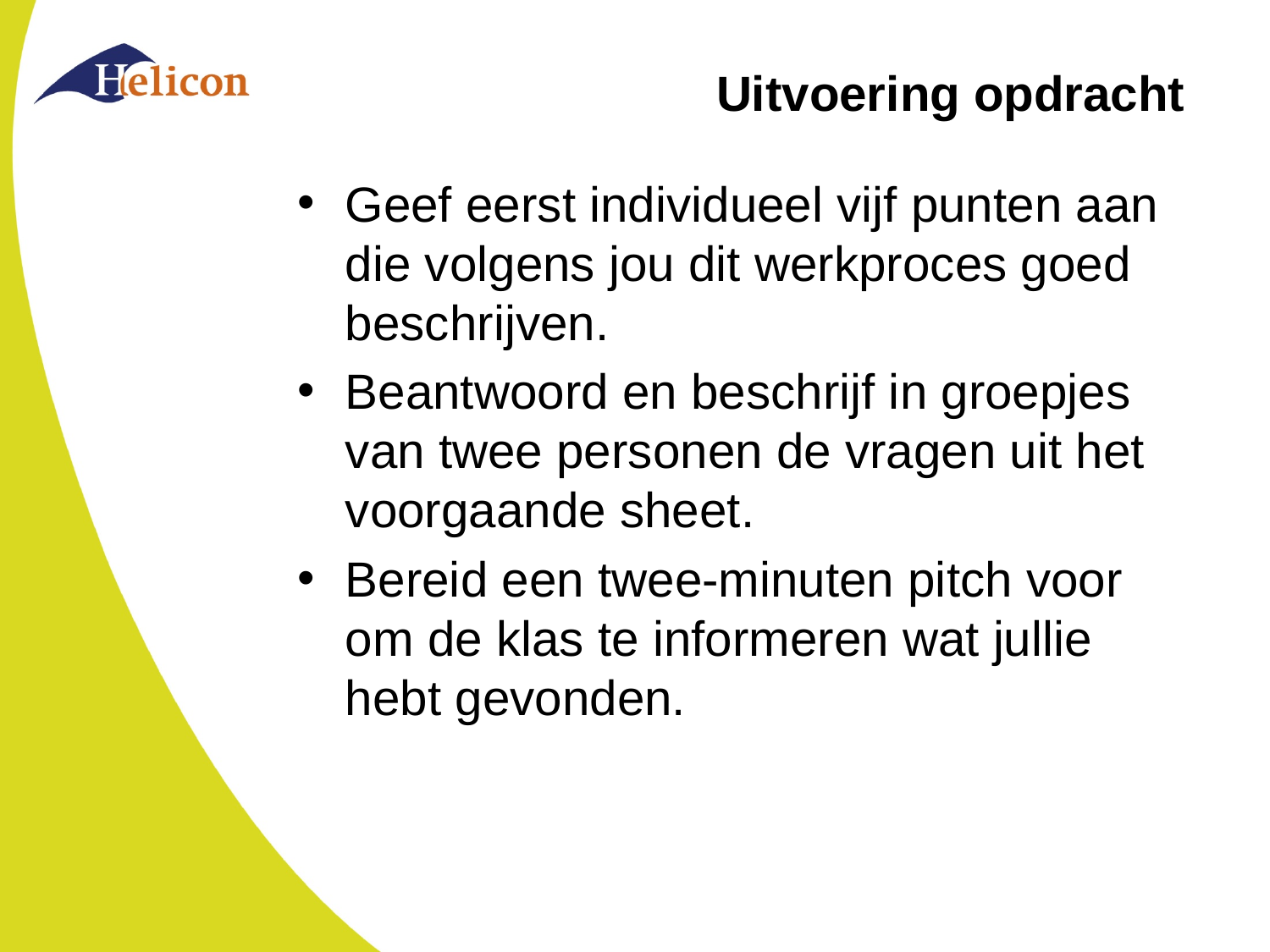

# Uitvoering opdracht
Geef eerst individueel vijf punten aan die volgens jou dit werkproces goed beschrijven.
Beantwoord en beschrijf in groepjes van twee personen de vragen uit het voorgaande sheet.
Bereid een twee-minuten pitch voor om de klas te informeren wat jullie hebt gevonden.